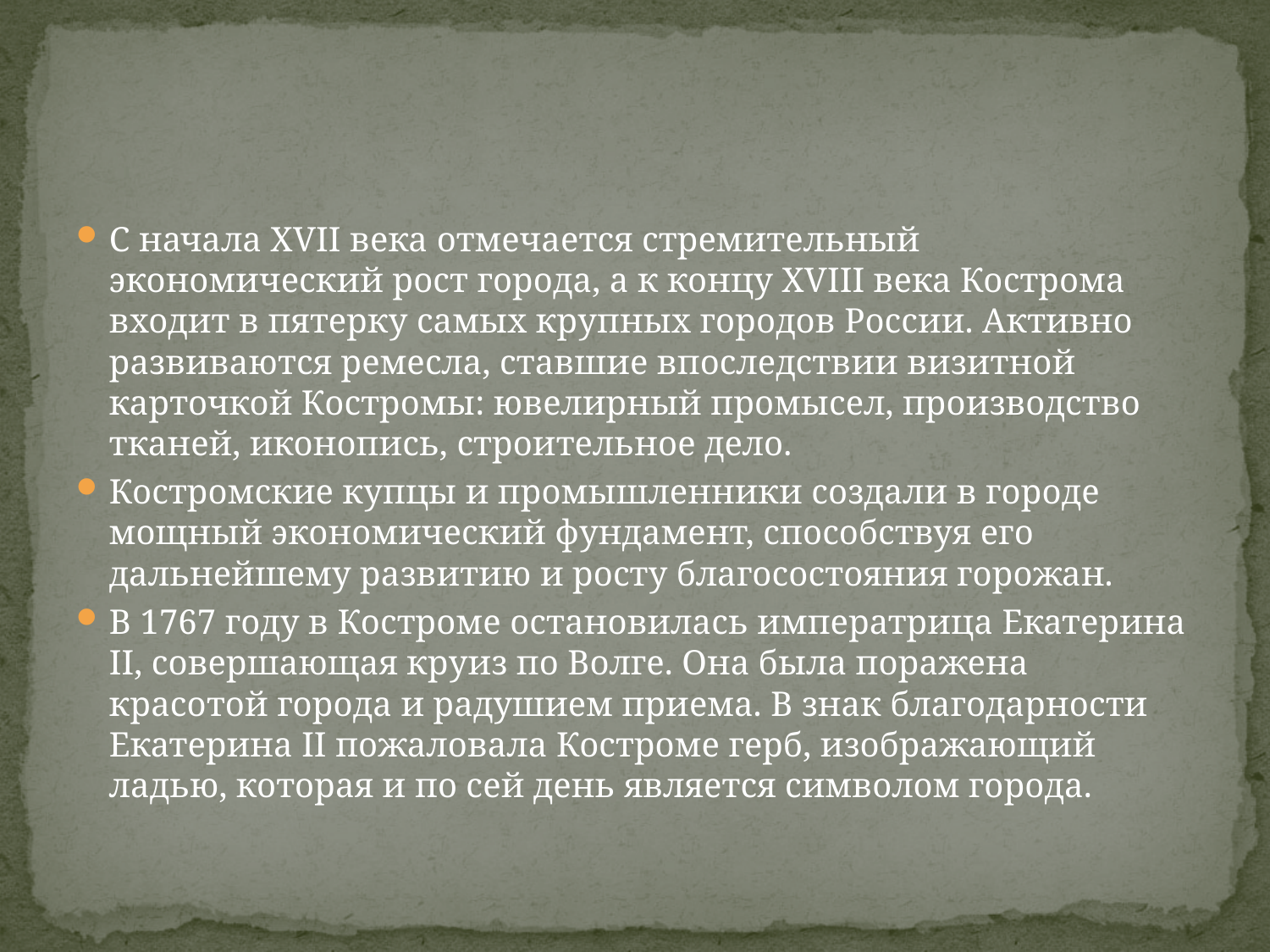

#
С начала XVII века отмечается стремительный экономический рост города, а к концу XVIII века Кострома входит в пятерку самых крупных городов России. Активно развиваются ремесла, ставшие впоследствии визитной карточкой Костромы: ювелирный промысел, производство тканей, иконопись, строительное дело.
Костромские купцы и промышленники создали в городе мощный экономический фундамент, способствуя его дальнейшему развитию и росту благосостояния горожан.
В 1767 году в Костроме остановилась императрица Екатерина II, совершающая круиз по Волге. Она была поражена красотой города и радушием приема. В знак благодарности Екатерина II пожаловала Костроме герб, изображающий ладью, которая и по сей день является символом города.